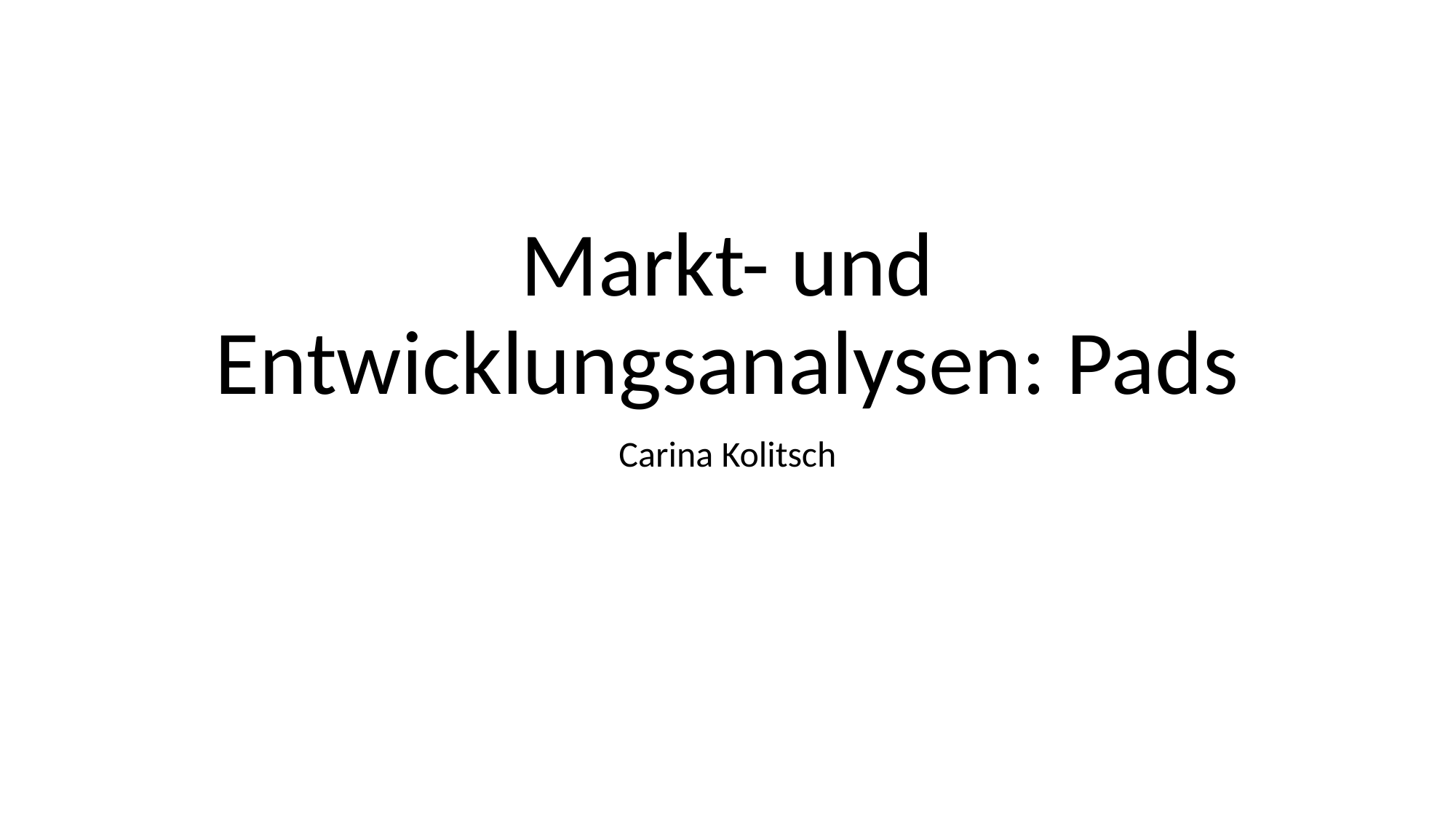

# Markt- und Entwicklungsanalysen: Pads
Carina Kolitsch